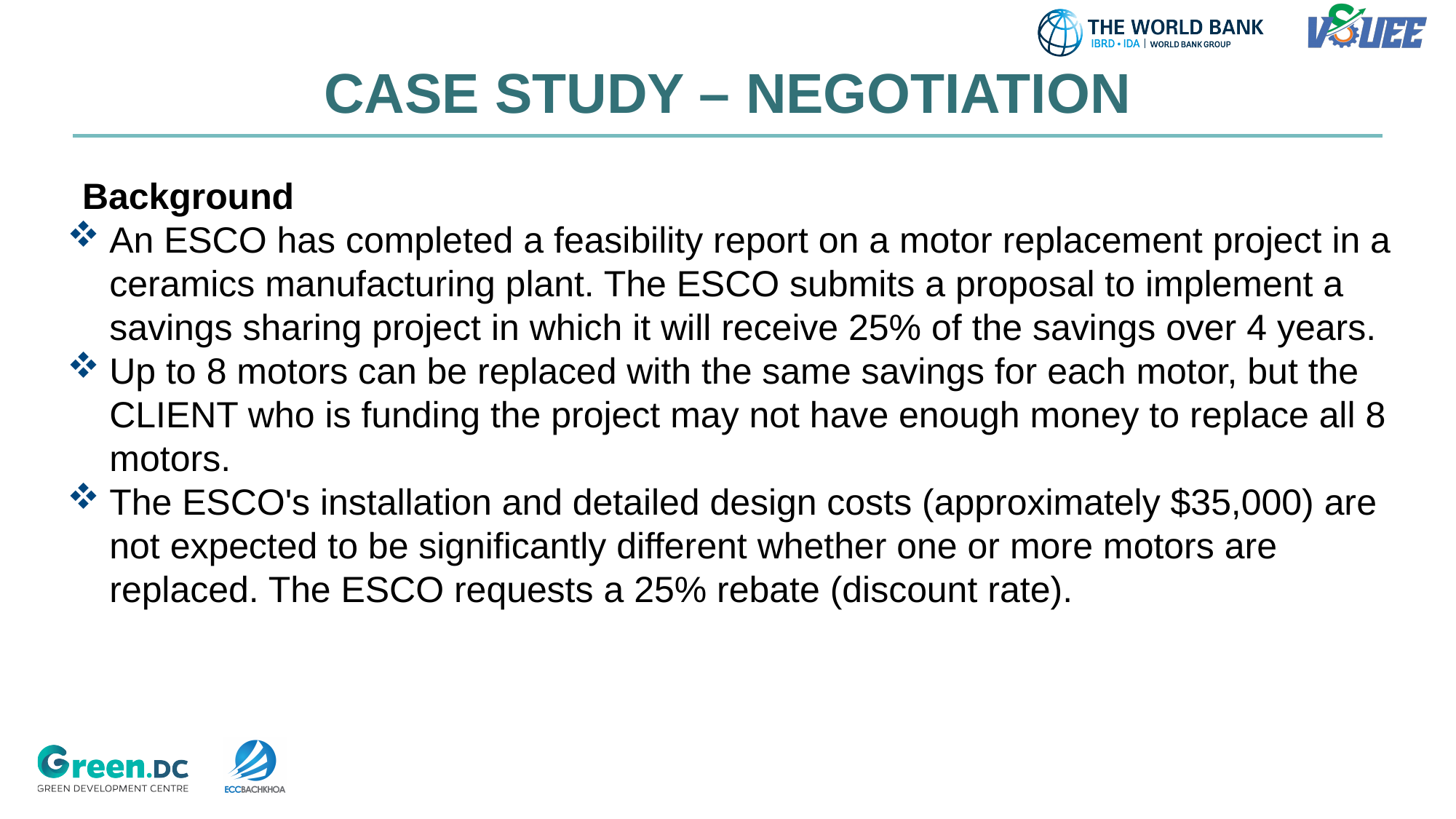

| CASE STUDY – NEGOTIATION |
| --- |
Background
An ESCO has completed a feasibility report on a motor replacement project in a ceramics manufacturing plant. The ESCO submits a proposal to implement a savings sharing project in which it will receive 25% of the savings over 4 years.
Up to 8 motors can be replaced with the same savings for each motor, but the CLIENT who is funding the project may not have enough money to replace all 8 motors.
The ESCO's installation and detailed design costs (approximately $35,000) are not expected to be significantly different whether one or more motors are replaced. The ESCO requests a 25% rebate (discount rate).